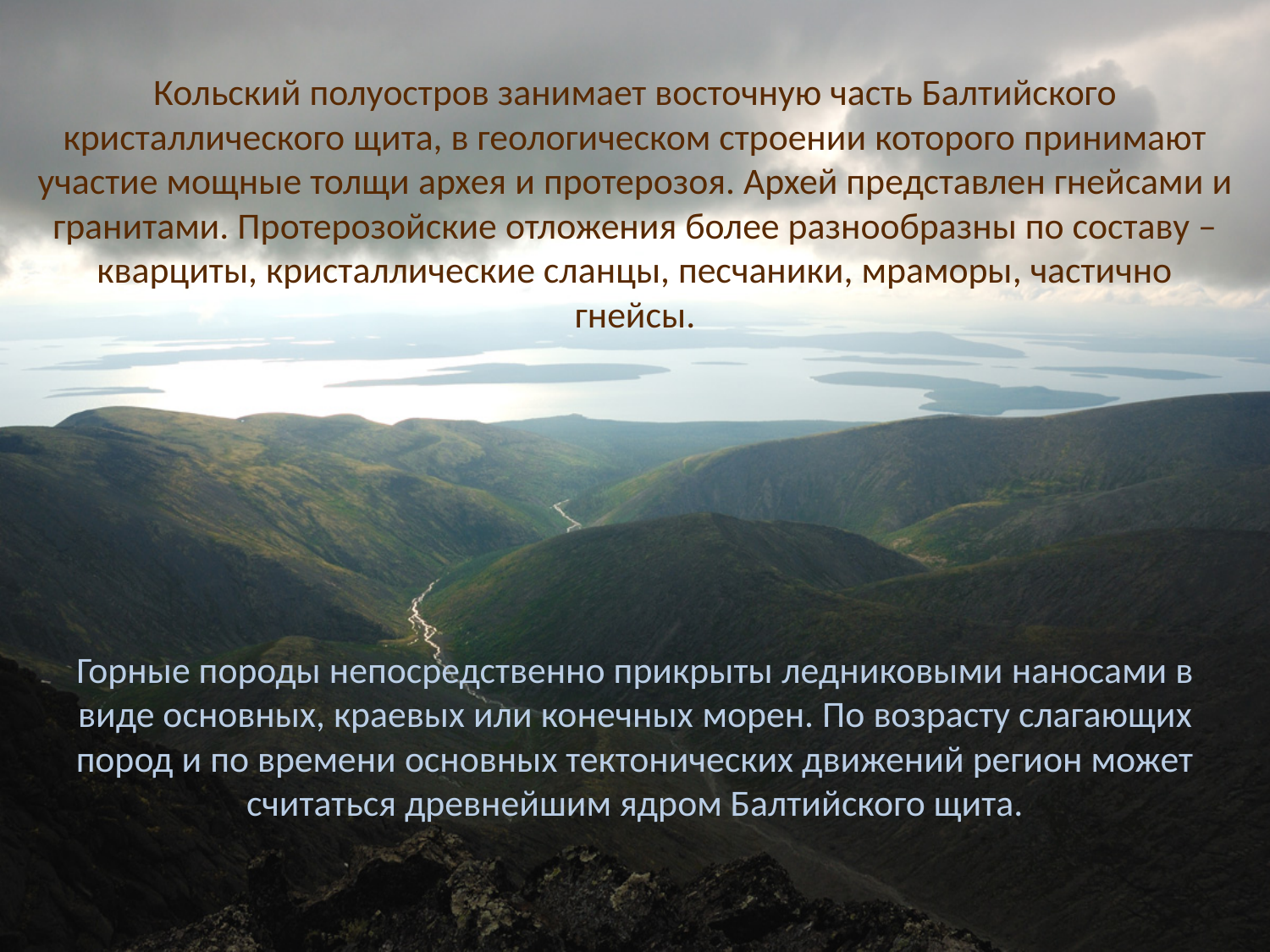

# Кольский полуостров занимает восточную часть Балтийского кристаллического щита, в геологическом строении которого принимают участие мощные толщи архея и протерозоя. Архей представлен гнейсами и гранитами. Протерозойские отложения более разнообразны по составу – кварциты, кристаллические сланцы, песчаники, мраморы, частично гнейсы. Горные породы непосредственно прикрыты ледниковыми наносами в виде основных, краевых или конечных морен. По возрасту слагающих пород и по времени основных тектонических движений регион может считаться древнейшим ядром Балтийского щита.